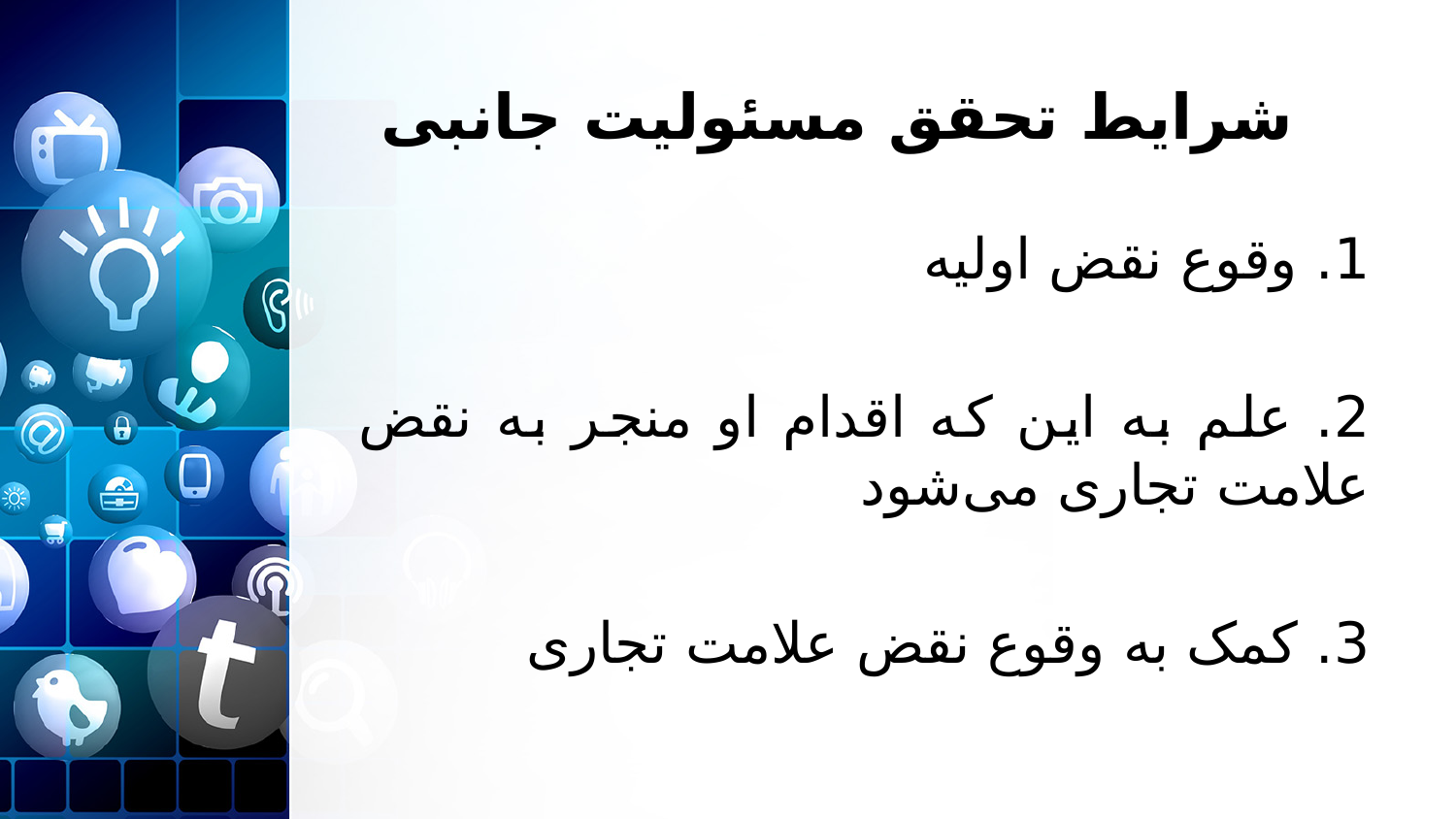

# شرایط تحقق مسئولیت جانبی
1. وقوع نقض اولیه

2. علم به این که اقدام او منجر به نقض علامت تجاری می‌شود

3. کمک به وقوع نقض علامت تجاری